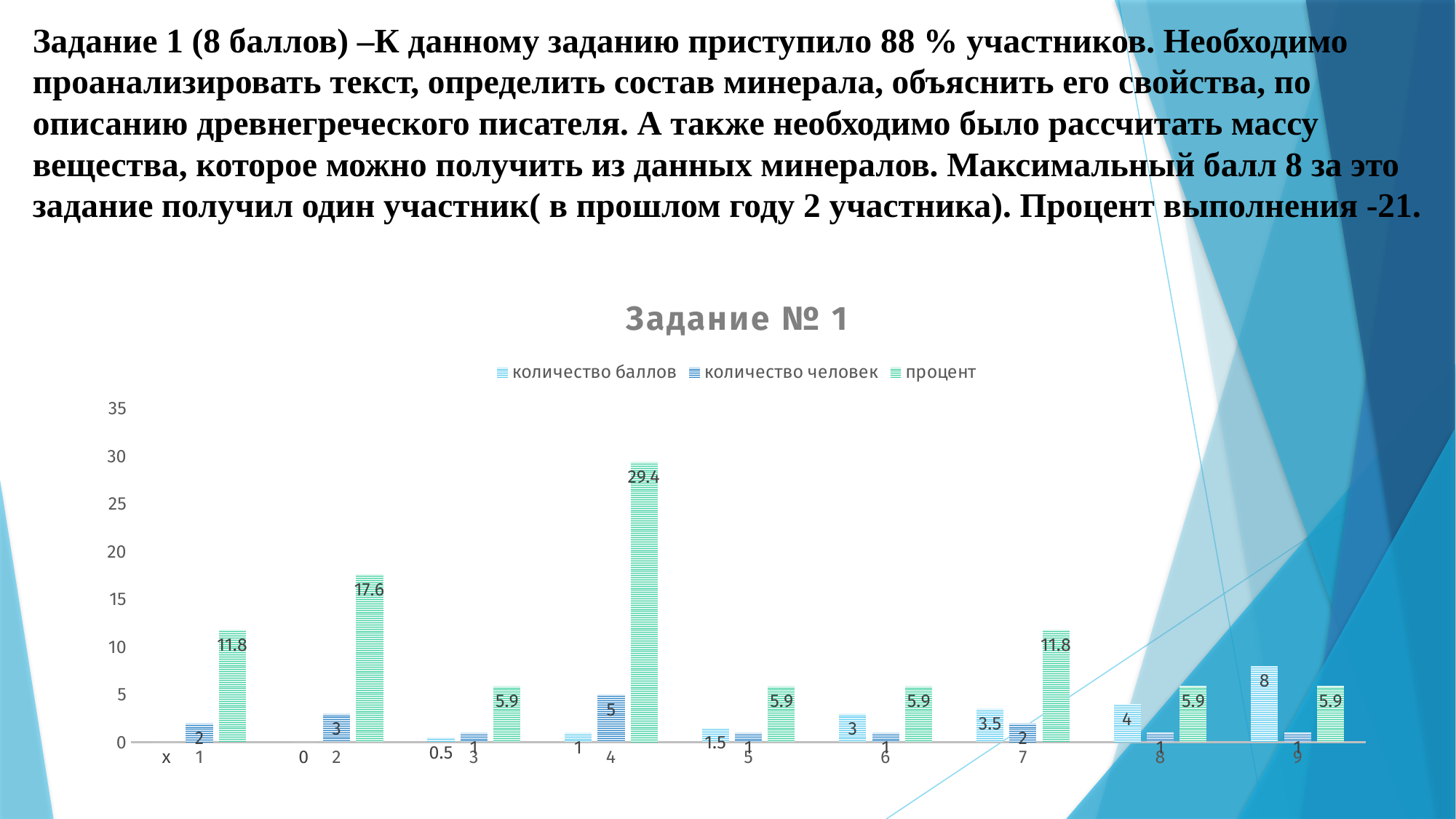

# Задание 1 (8 баллов) –К данному заданию приступило 88 % участников. Необходимо проанализировать текст, определить состав минерала, объяснить его свойства, по описанию древнегреческого писателя. А также необходимо было рассчитать массу вещества, которое можно получить из данных минералов. Максимальный балл 8 за это задание получил один участник( в прошлом году 2 участника). Процент выполнения -21.

### Chart: Задание № 1

| Category | количество баллов | количество человек | процент |
|---|---|---|---|